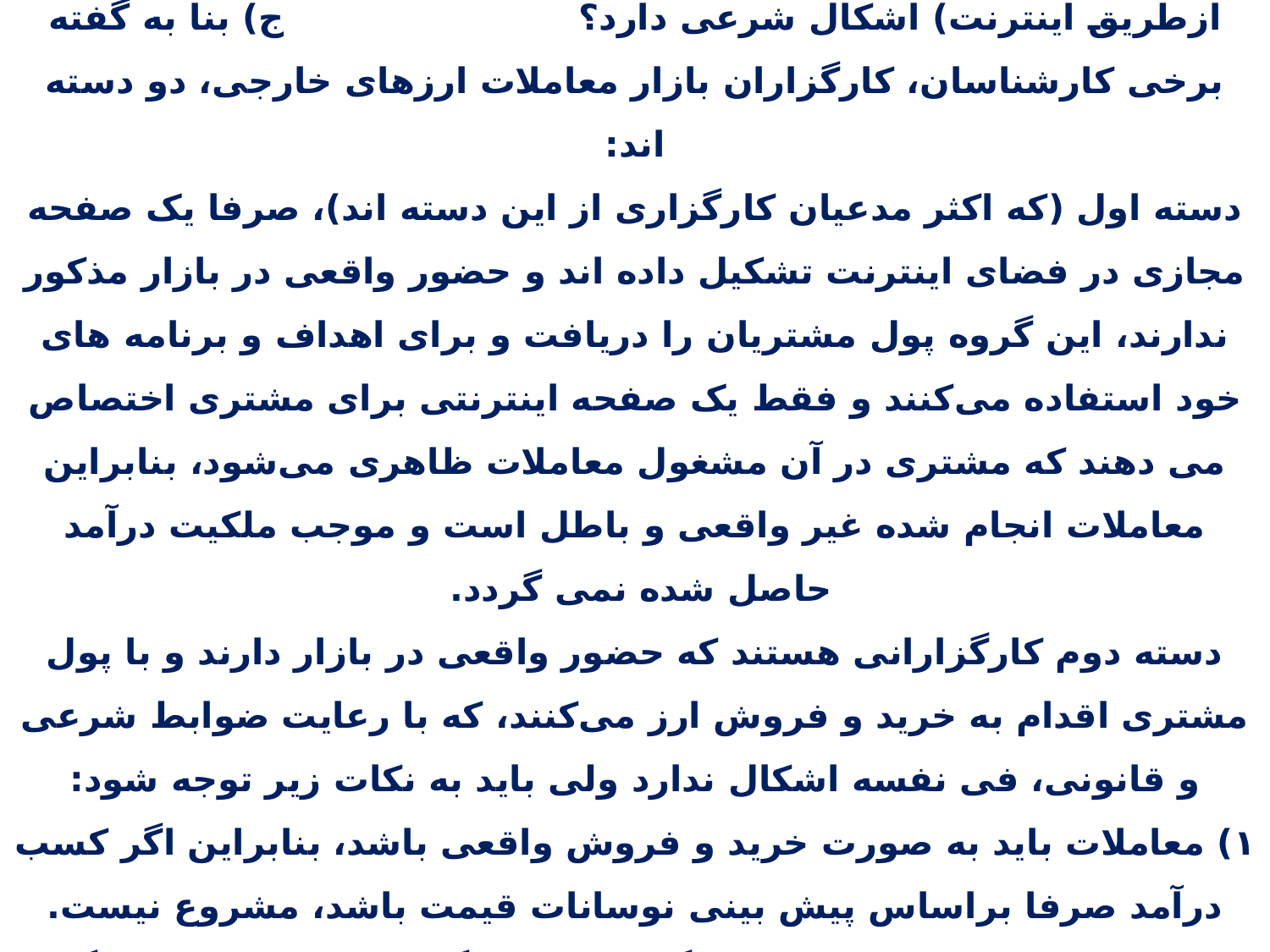

س121)  آیا فعالیت در بازار فارکس (خرید و فروش ارزهای خارجی ازطریق اینترنت) اشکال شرعی دارد؟                        ج) بنا به گفته برخی کارشناسان، کارگزاران بازار معاملات ارزهای خارجی، دو دسته اند:
دسته اول (که اکثر مدعیان کارگزاری از این دسته اند)، صرفا یک صفحه مجازی در فضای اینترنت تشکیل داده اند و حضور واقعی در بازار مذکور ندارند، این گروه پول مشتریان را دریافت و برای اهداف و برنامه‌ های خود استفاده می‌کنند و فقط یک صفحه اینترنتی برای مشتری اختصاص می دهند که مشتری در آن مشغول معاملات ظاهری می‌شود، بنابراین معاملات انجام شده غیر واقعی و باطل است و موجب ملکیت درآمد حاصل شده نمی گردد.
دسته دوم کارگزارانی هستند که حضور واقعی در بازار دارند و با پول مشتری اقدام به خرید و فروش ارز می‌کنند، که با رعایت ضوابط شرعی و قانونی، فی نفسه اشکال ندارد ولی باید به نکات زیر توجه شود:
۱) معاملات باید به صورت خرید و فروش واقعی باشد، بنابراین اگر کسب درآمد صرفا براساس پیش بینی نوسانات قیمت باشد، مشروع نیست.
۲) معاملات هرمی که با اعتبار گرفتن از کارگزار انجام می شود، اگر ماهیت قرض همراه با سود داشته باشد، ربا و حرام است